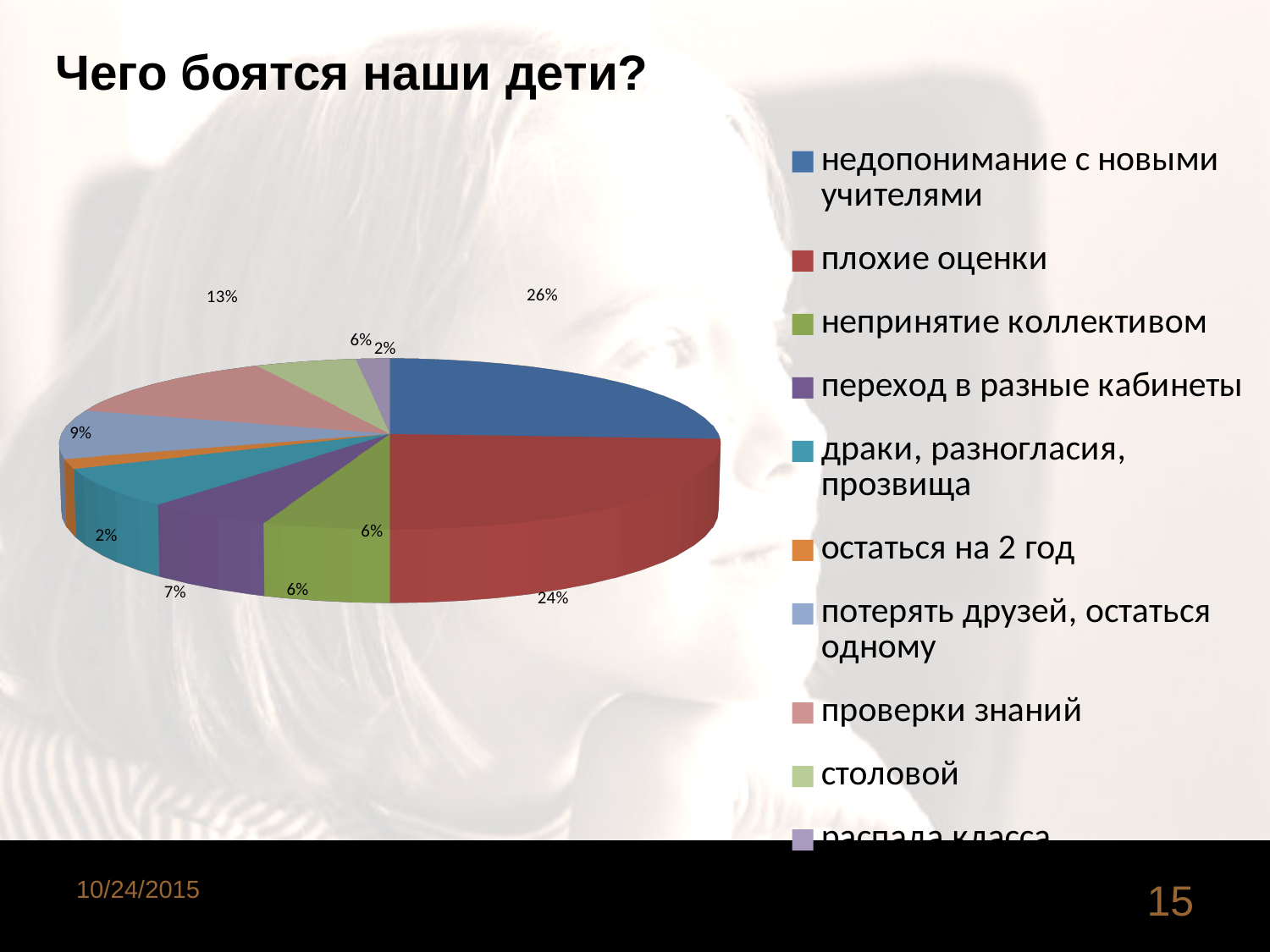

# Чего боятся наши дети?

[unsupported chart]

10/24/2015
15